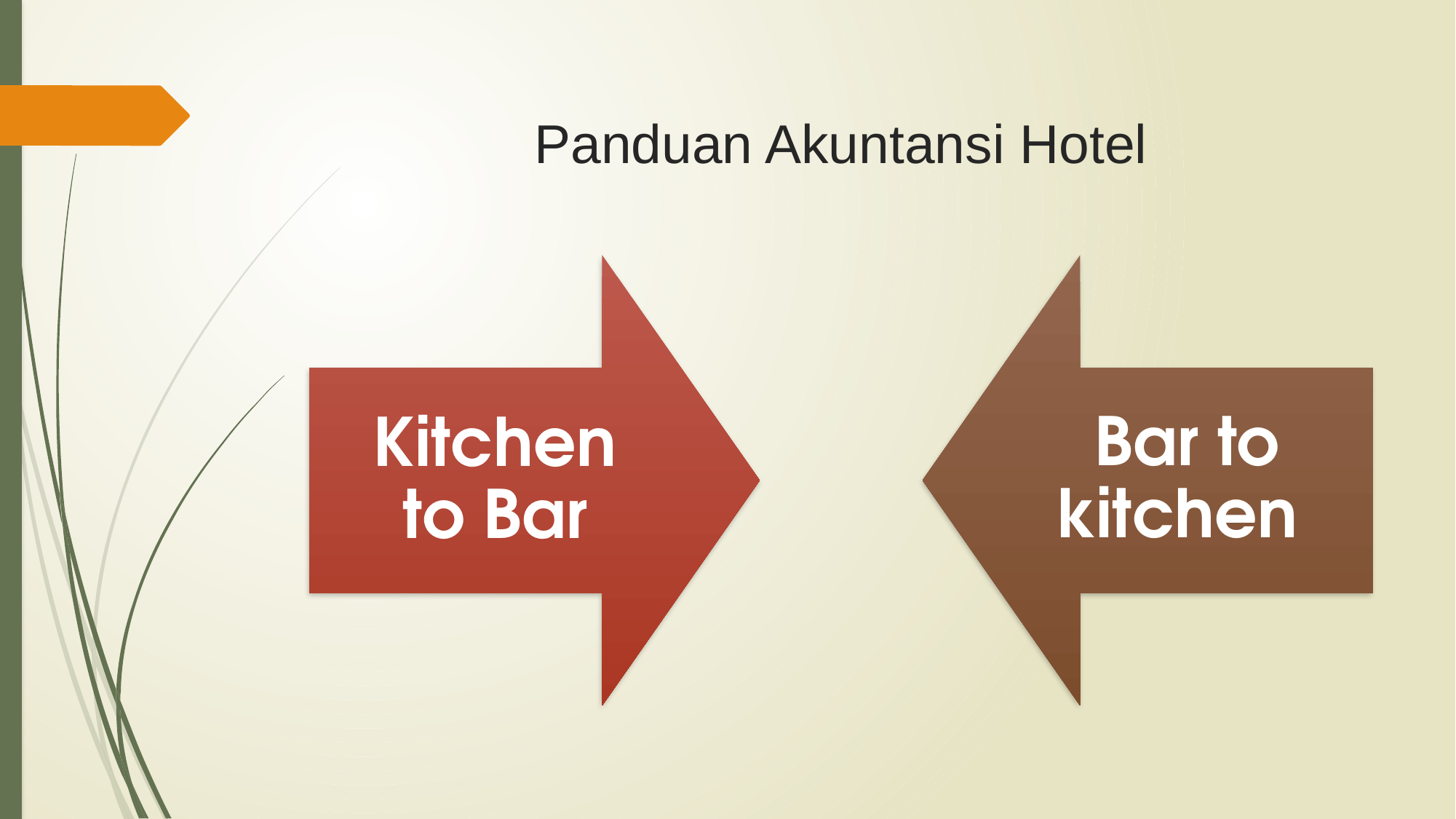

# Panduan Akuntansi Hotel
Kitchen to Bar
Bar to kitchen